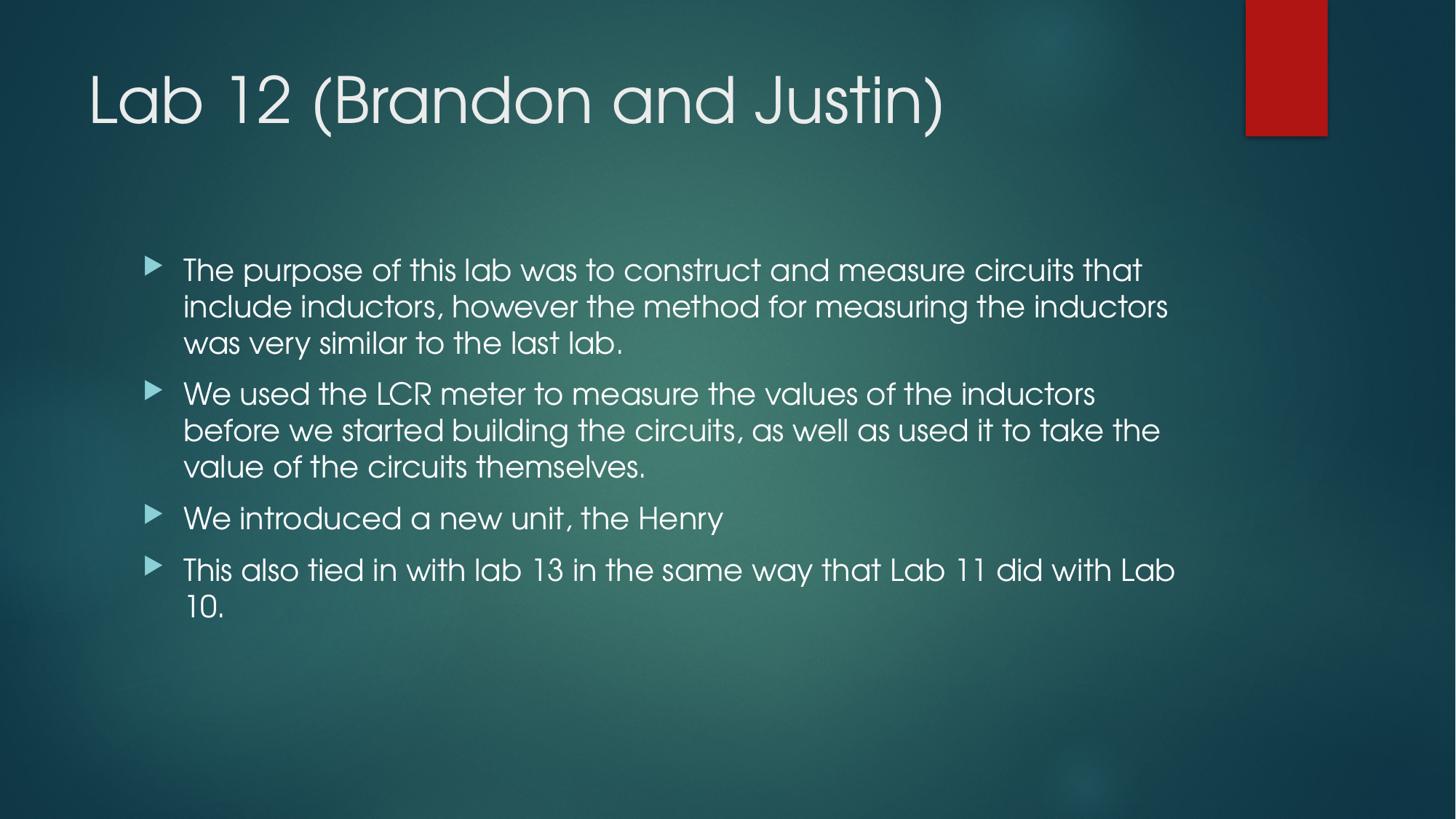

# Lab 12 (Brandon and Justin)
The purpose of this lab was to construct and measure circuits that include inductors, however the method for measuring the inductors was very similar to the last lab.
We used the LCR meter to measure the values of the inductors before we started building the circuits, as well as used it to take the value of the circuits themselves.
We introduced a new unit, the Henry
This also tied in with lab 13 in the same way that Lab 11 did with Lab 10.